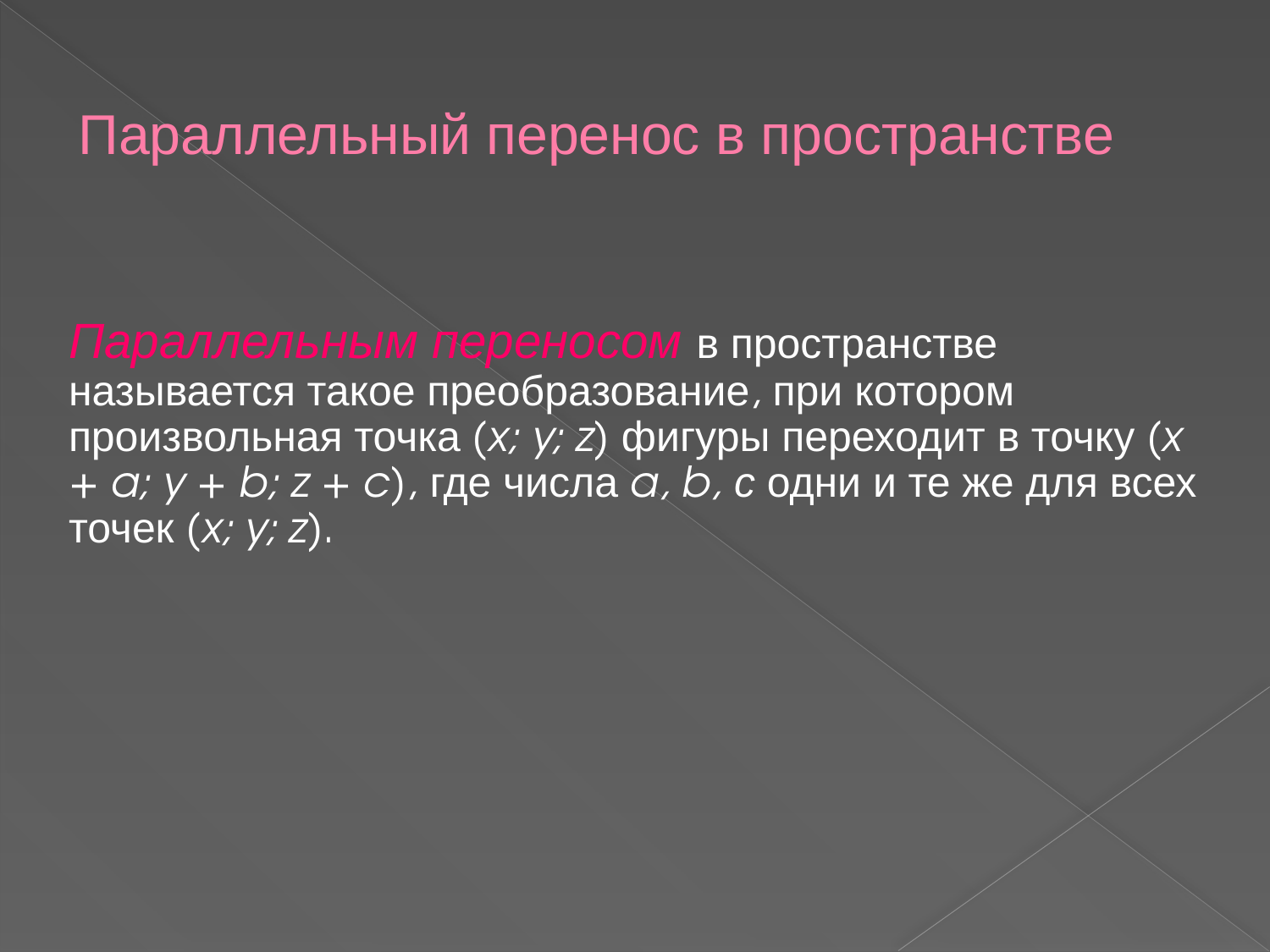

# Параллельный перенос в пространстве
Параллельным переносом в пространстве называется такое преобразование, при котором произвольная точка (x; y; z) фигуры переходит в точку (x + a; y + b; z + c), где числа a, b, с одни и те же для всех точек (x; y; z).